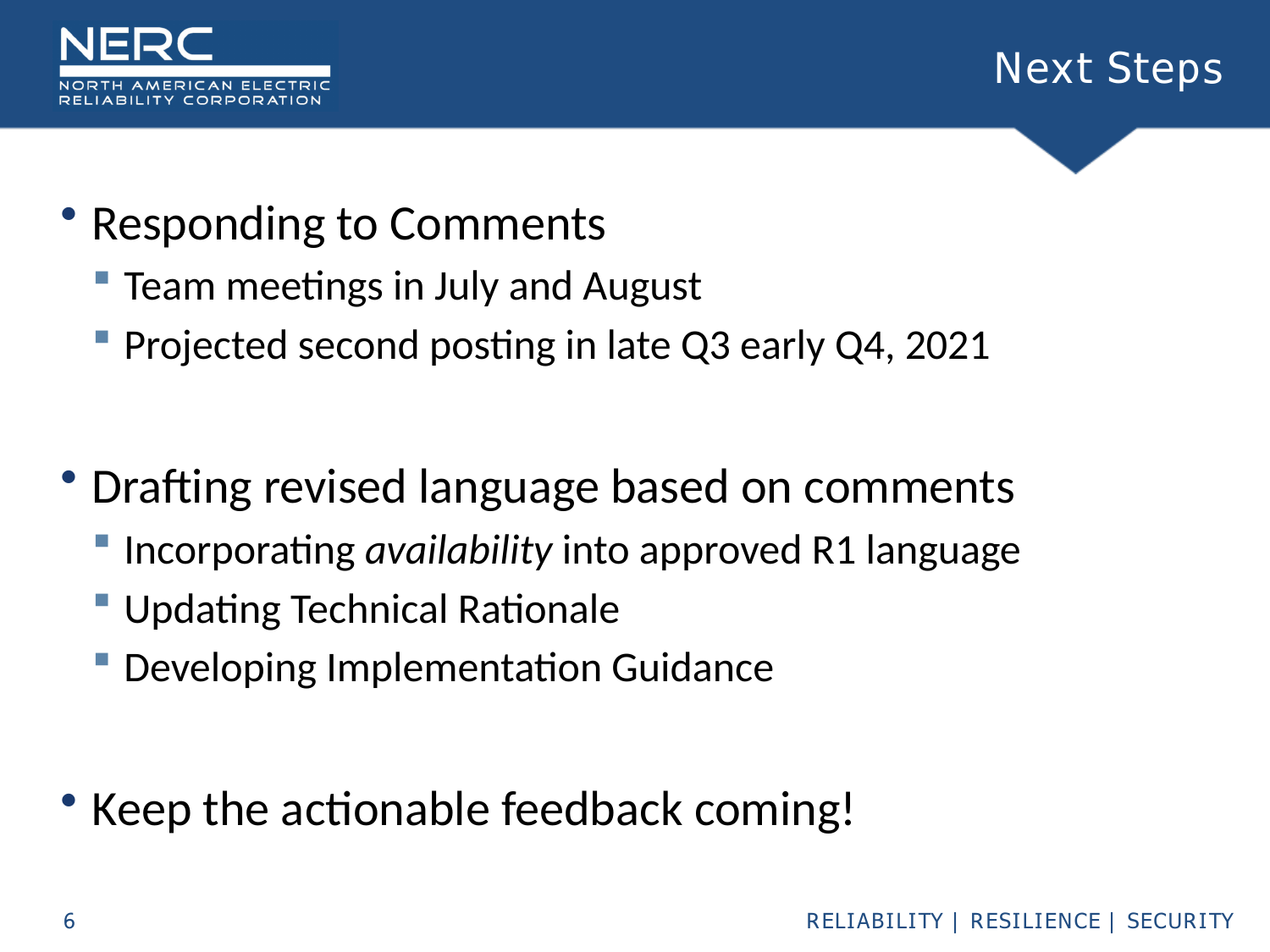

# Next Steps
Responding to Comments
Team meetings in July and August
Projected second posting in late Q3 early Q4, 2021

Drafting revised language based on comments
Incorporating availability into approved R1 language
Updating Technical Rationale
Developing Implementation Guidance

Keep the actionable feedback coming!